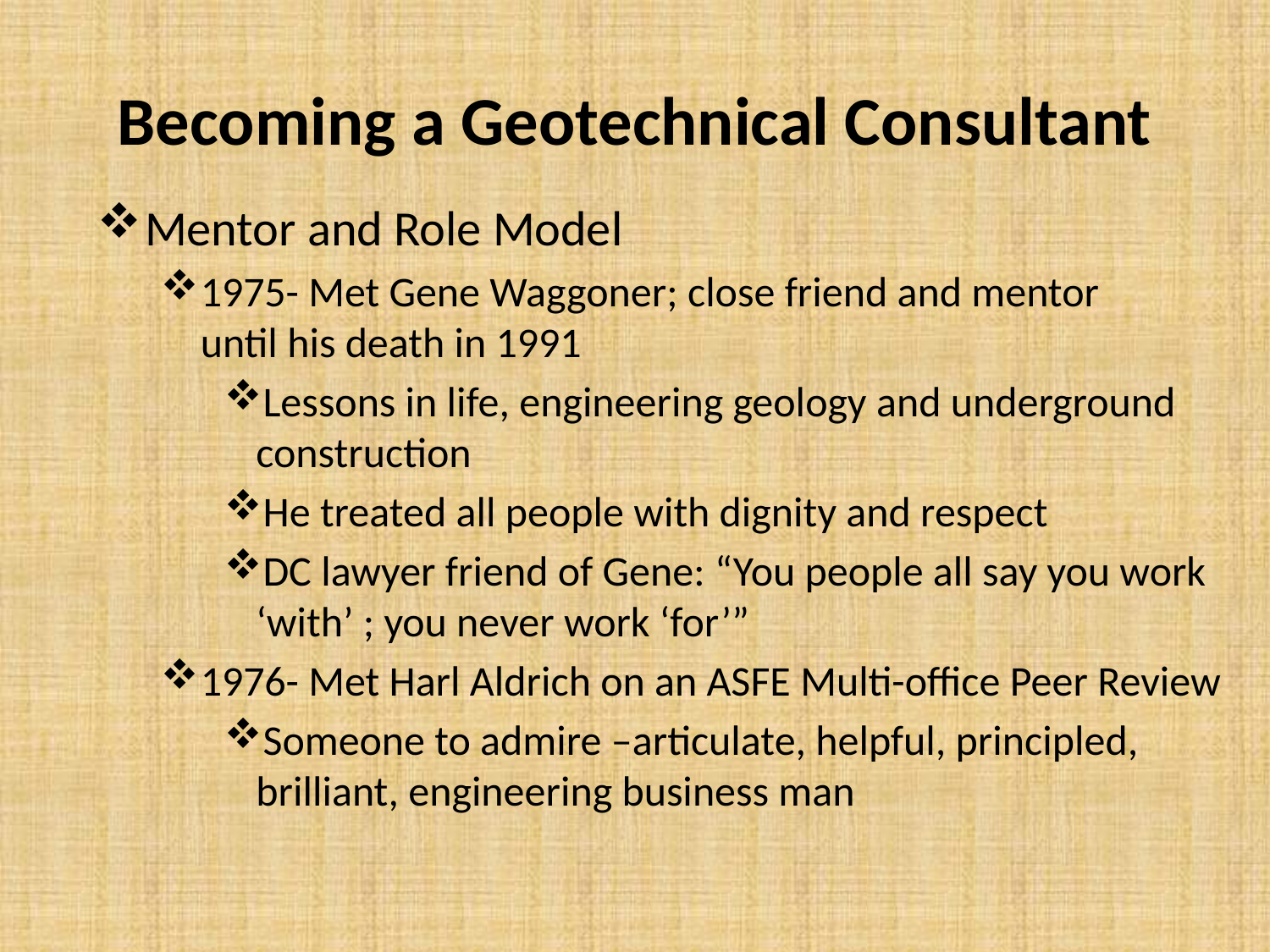

# Becoming a Geotechnical Consultant
Mentor and Role Model
1975- Met Gene Waggoner; close friend and mentor
until his death in 1991
Lessons in life, engineering geology and underground construction
He treated all people with dignity and respect
DC lawyer friend of Gene: “You people all say you work ‘with’ ; you never work ‘for’”
1976- Met Harl Aldrich on an ASFE Multi-office Peer Review
Someone to admire –articulate, helpful, principled, brilliant, engineering business man